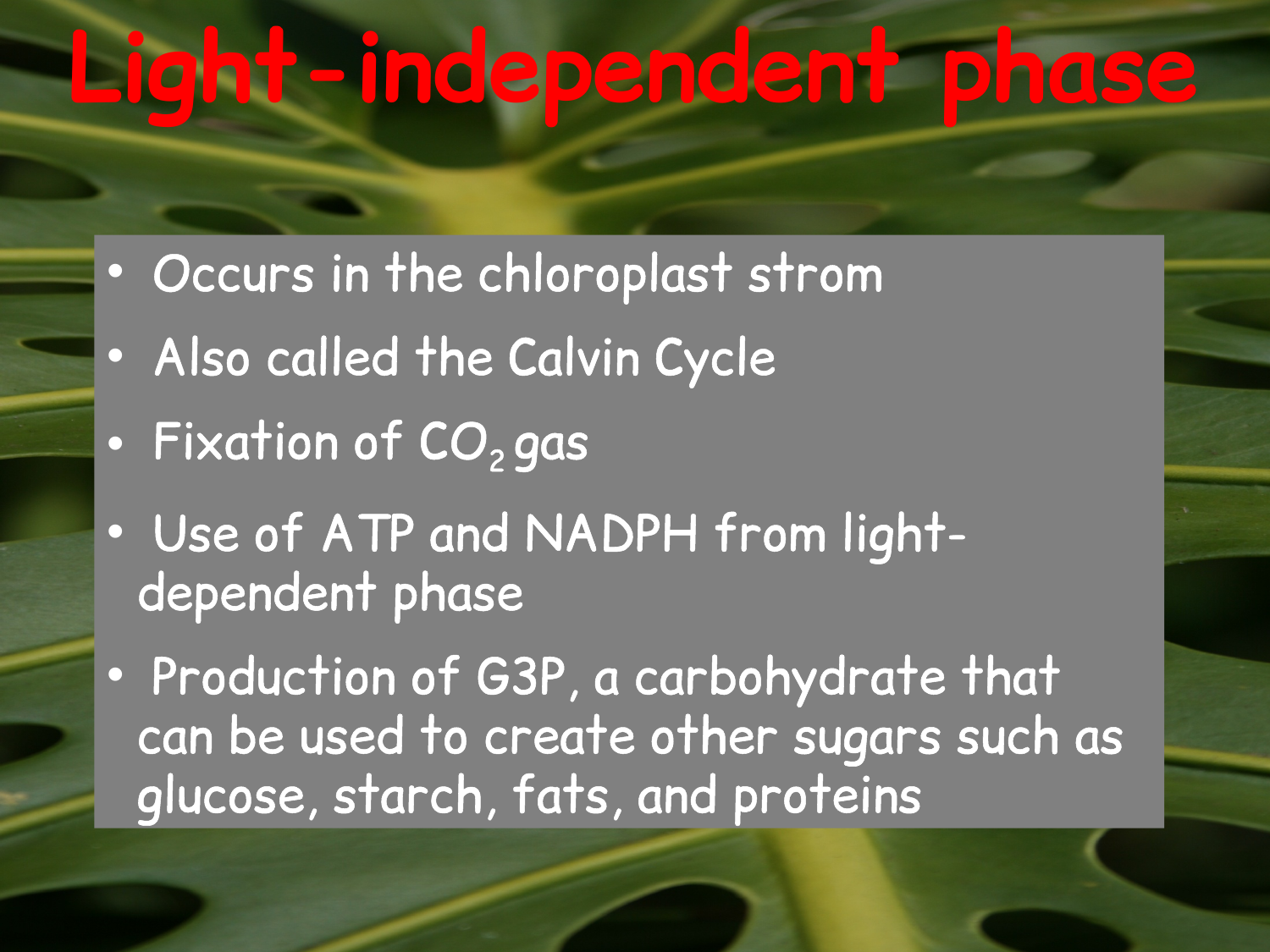

Light-independent phase
 Occurs in the chloroplast strom
 Also called the Calvin Cycle
 Fixation of CO2 gas
 Use of ATP and NADPH from light-dependent phase
 Production of G3P, a carbohydrate that can be used to create other sugars such as glucose, starch, fats, and proteins